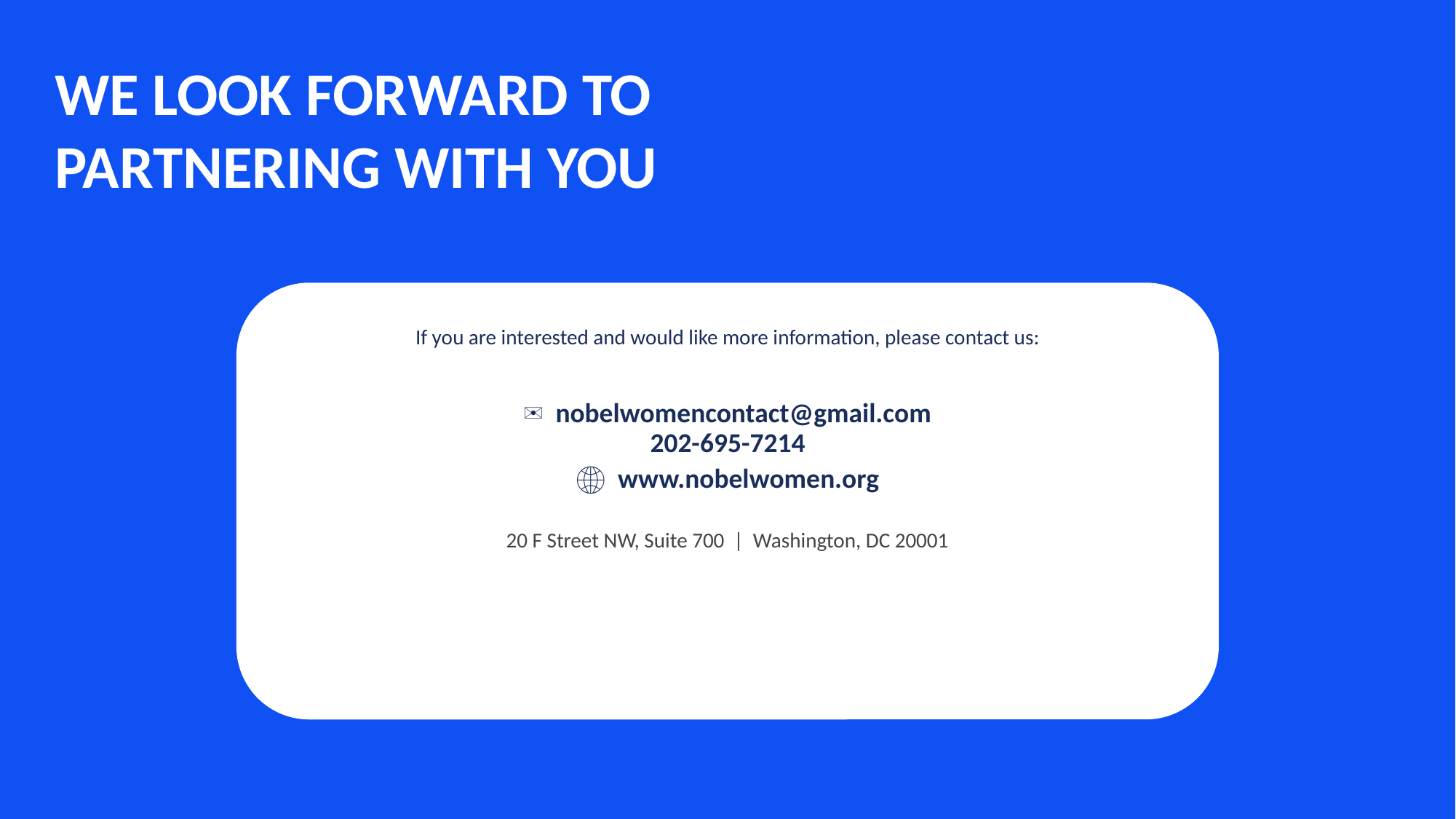

WE LOOK FORWARD TO PARTNERING WITH YOU

If you are interested and would like more information, please contact us:
✉  nobelwomencontact@gmail.com
202-695-7214
🌐  www.nobelwomen.org
20 F Street NW, Suite 700  |  Washington, DC 20001